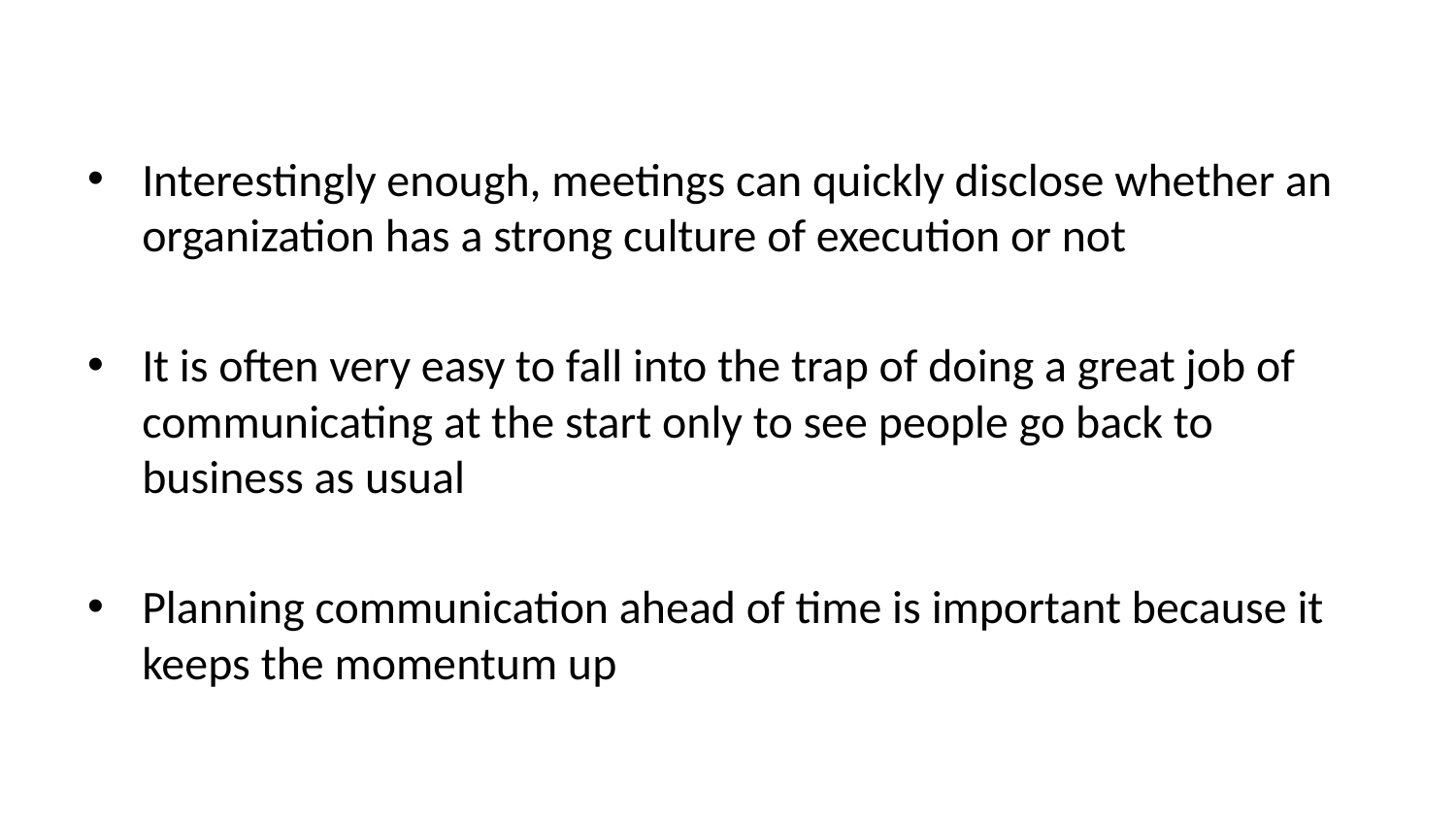

Interestingly enough, meetings can quickly disclose whether an organization has a strong culture of execution or not

It is often very easy to fall into the trap of doing a great job of communicating at the start only to see people go back to business as usual

Planning communication ahead of time is important because it keeps the momentum up